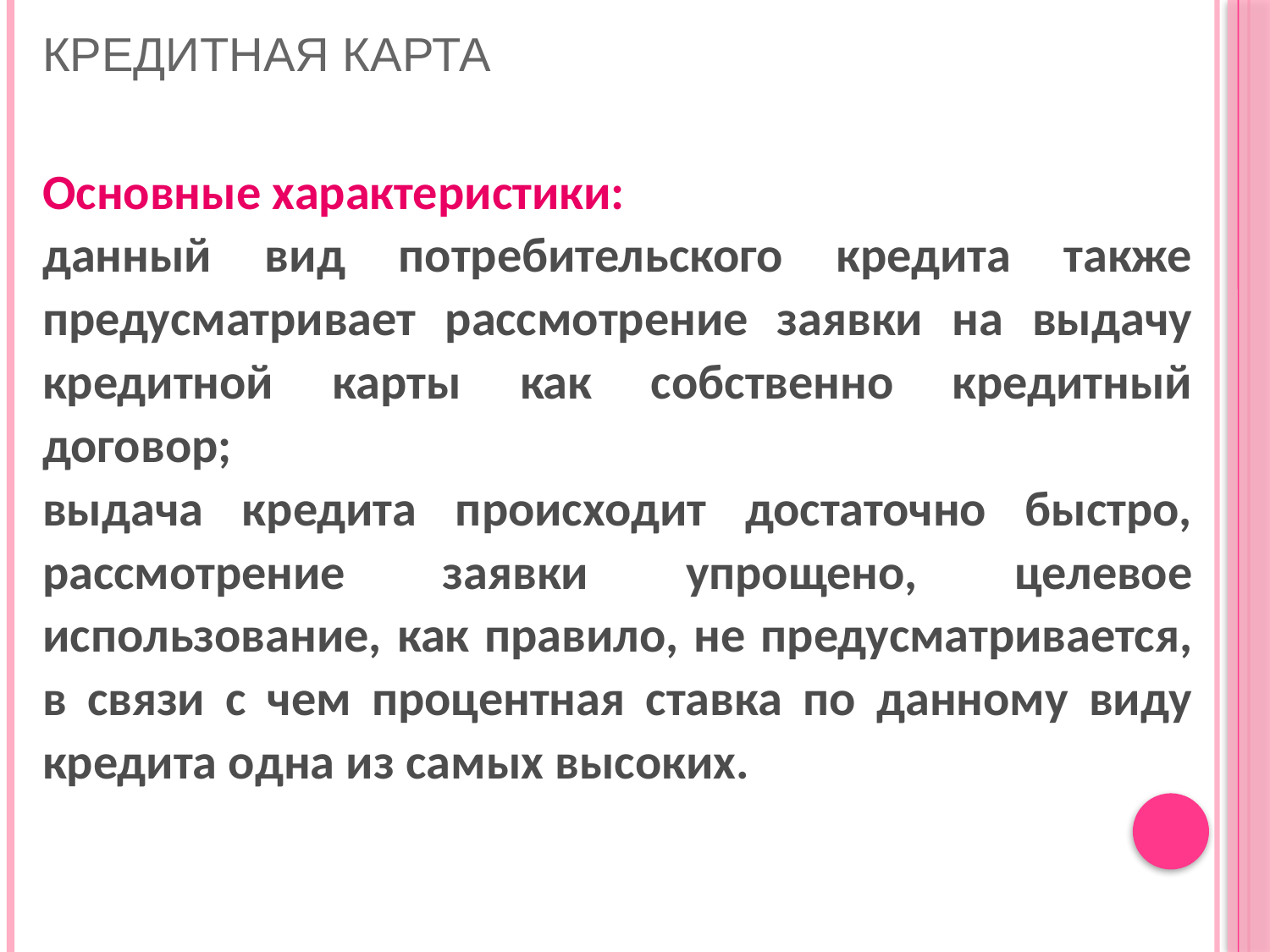

Кредитная карта

Основные характеристики:
данный вид потребительского кредита также предусматривает рассмотрение заявки на выдачу кредитной карты как собственно кредитный договор;
выдача кредита происходит достаточно быстро, рассмотрение заявки упрощено, целевое использование, как правило, не предусматривается, в связи с чем процентная ставка по данному виду кредита одна из самых высоких.